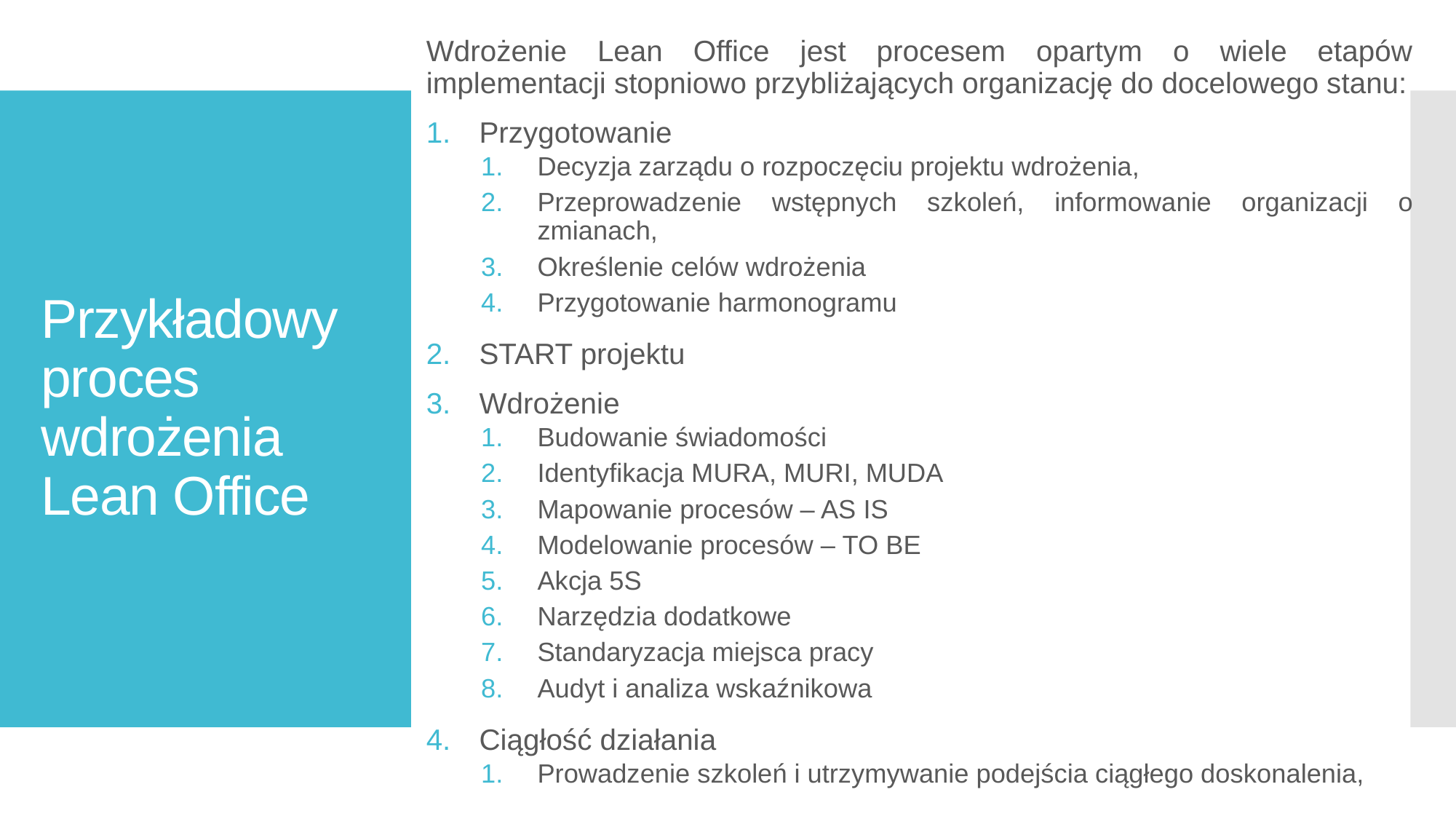

Wdrożenie Lean Office jest procesem opartym o wiele etapów implementacji stopniowo przybliżających organizację do docelowego stanu:
Przygotowanie
Decyzja zarządu o rozpoczęciu projektu wdrożenia,
Przeprowadzenie wstępnych szkoleń, informowanie organizacji o zmianach,
Określenie celów wdrożenia
Przygotowanie harmonogramu
START projektu
Wdrożenie
Budowanie świadomości
Identyfikacja MURA, MURI, MUDA
Mapowanie procesów – AS IS
Modelowanie procesów – TO BE
Akcja 5S
Narzędzia dodatkowe
Standaryzacja miejsca pracy
Audyt i analiza wskaźnikowa
Ciągłość działania
Prowadzenie szkoleń i utrzymywanie podejścia ciągłego doskonalenia,
# Przykładowy proces wdrożenia Lean Office